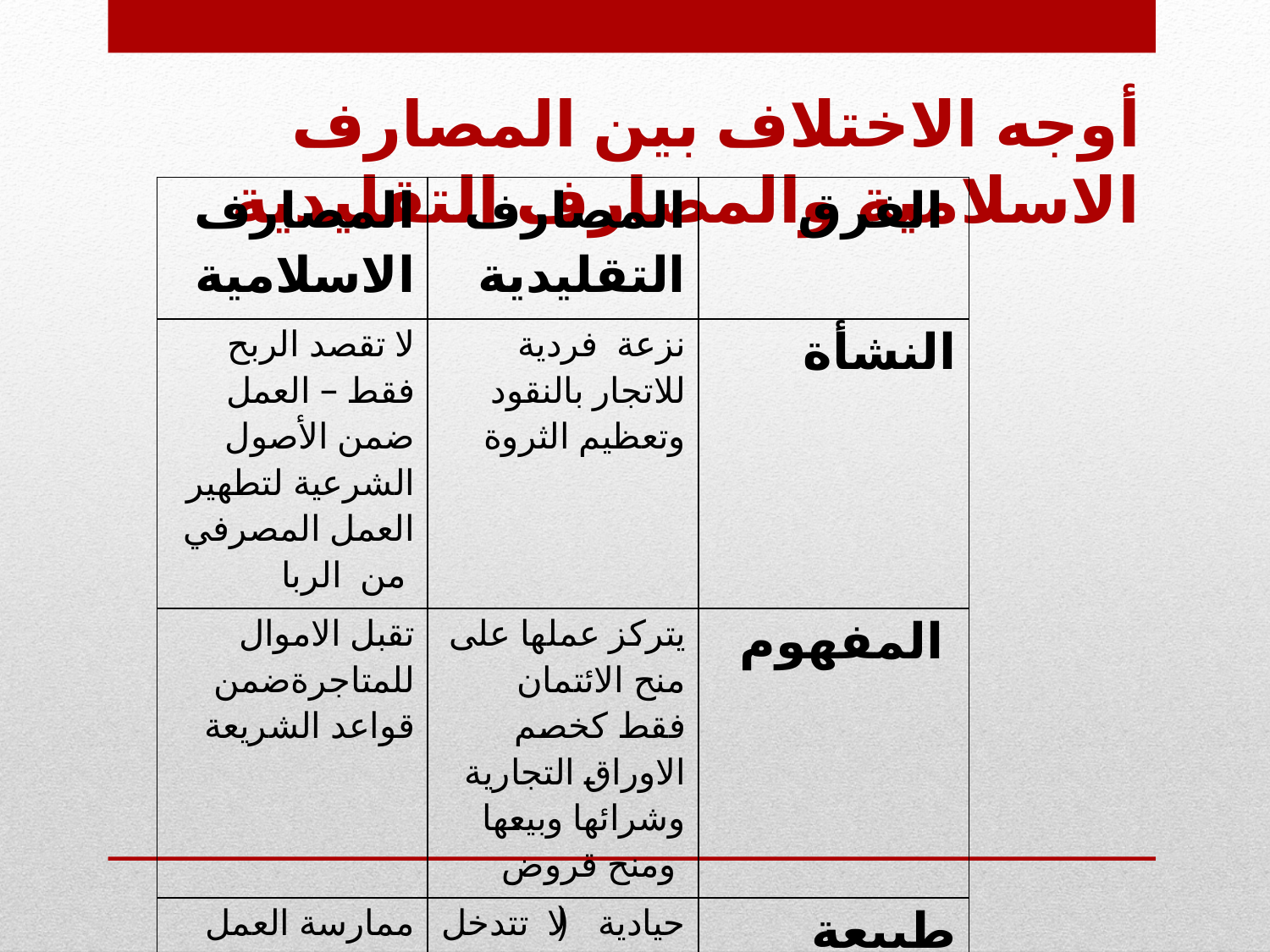

أوجه الاختلاف بين المصارف  الاسلامية والمصارف التقليدية

| المصارف الاسلامية | المصارف التقليدية | الفرق |
| --- | --- | --- |
| لا تقصد الربح فقط – العمل ضمن الأصول الشرعية لتطهير العمل المصرفي من الربا | نزعة فردية للاتجار بالنقود وتعظيم الثروة | النشأة |
| تقبل الاموال للمتاجرةضمن قواعد الشريعة | يتركز عملها على منح الائتمان فقط كخصم الاوراق التجارية وشرائها وبيعها ومنح قروض | المفهوم |
| ممارسة العمل الفعال ( شريك،مضارب،تاجر،كافل ) | حيادية ( لا تتدخل في الاعمال وربحها من النقود التي توظفها في الاقراض والتمويل | طبيعة الدور |